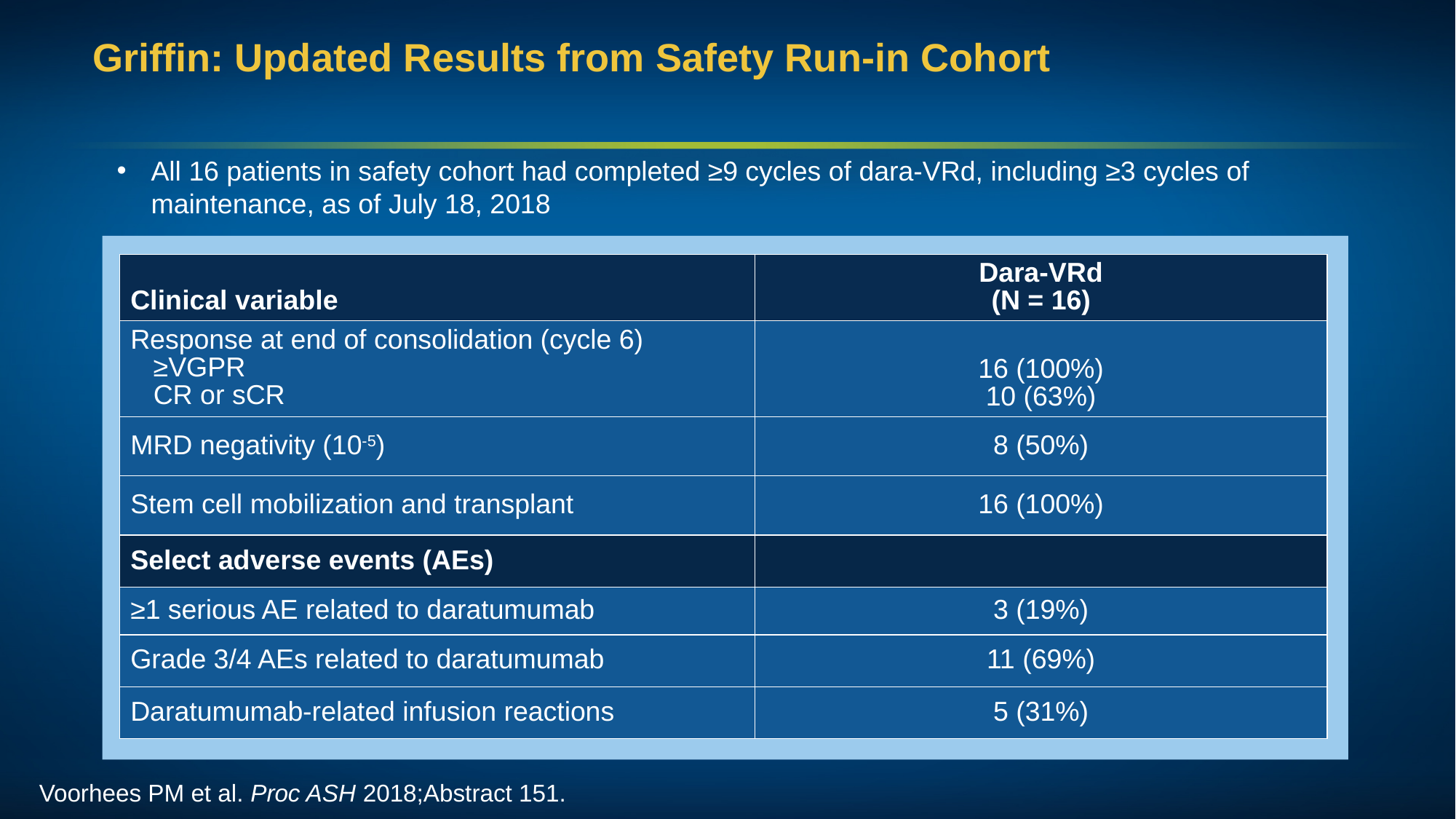

Griffin: Updated Results from Safety Run-in Cohort
All 16 patients in safety cohort had completed ≥9 cycles of dara-VRd, including ≥3 cycles of maintenance, as of July 18, 2018

| Clinical variable | Dara-VRd (N = 16) |
| --- | --- |
| Response at end of consolidation (cycle 6) ≥VGPR CR or sCR | 16 (100%) 10 (63%) |
| MRD negativity (10-5) | 8 (50%) |
| Stem cell mobilization and transplant | 16 (100%) |
| Select adverse events (AEs) |  |
| ≥1 serious AE related to daratumumab | 3 (19%) |
| Grade 3/4 AEs related to daratumumab | 11 (69%) |
| Daratumumab-related infusion reactions | 5 (31%) |
Voorhees PM et al. Proc ASH 2018;Abstract 151.